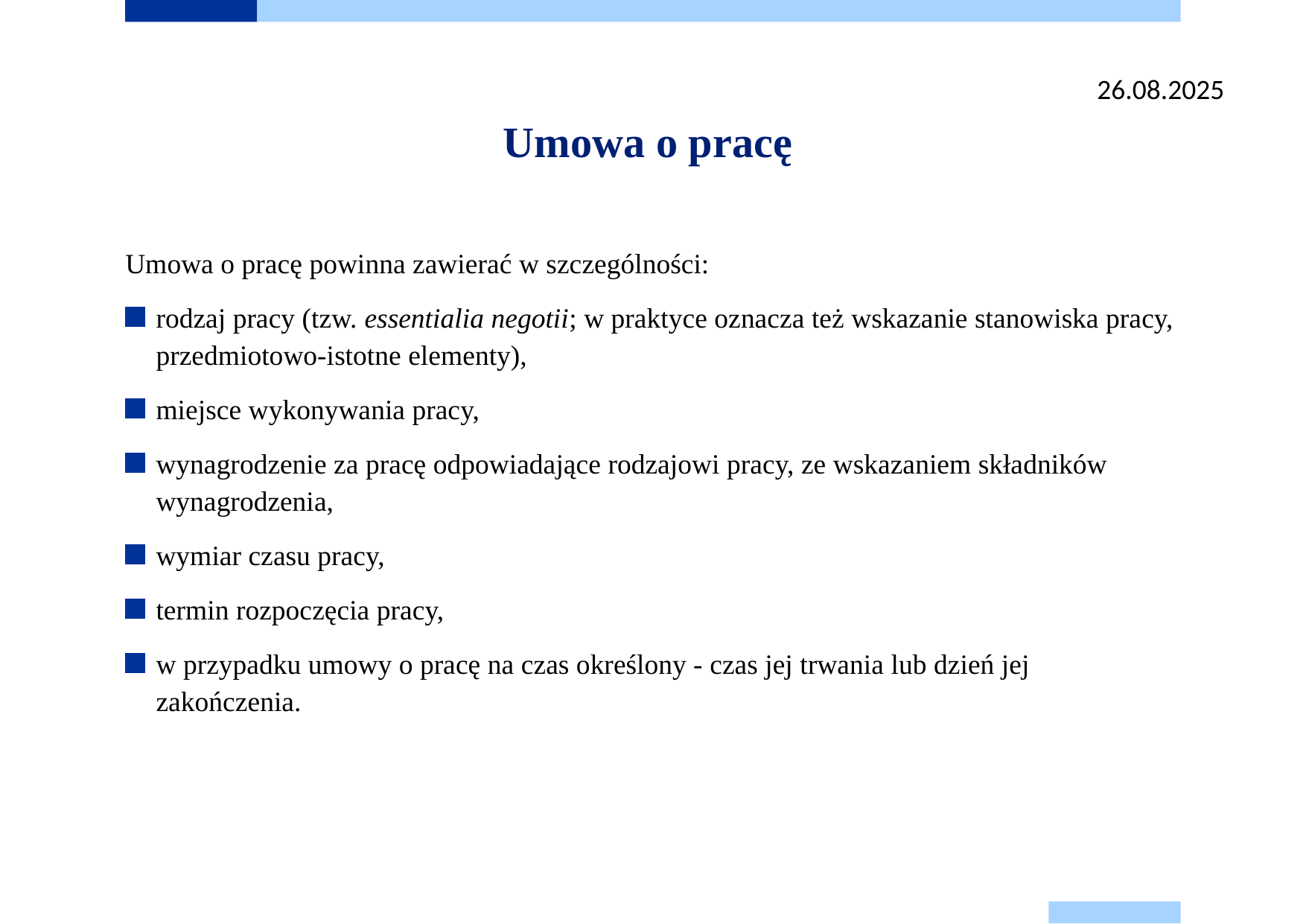

26.08.2025
# Umowa o pracę
Umowa o pracę powinna zawierać w szczególności:
rodzaj pracy (tzw. essentialia negotii; w praktyce oznacza też wskazanie stanowiska pracy, przedmiotowo-istotne elementy),
miejsce wykonywania pracy,
wynagrodzenie za pracę odpowiadające rodzajowi pracy, ze wskazaniem składników wynagrodzenia,
wymiar czasu pracy,
termin rozpoczęcia pracy,
w przypadku umowy o pracę na czas określony - czas jej trwania lub dzień jej zakończenia.